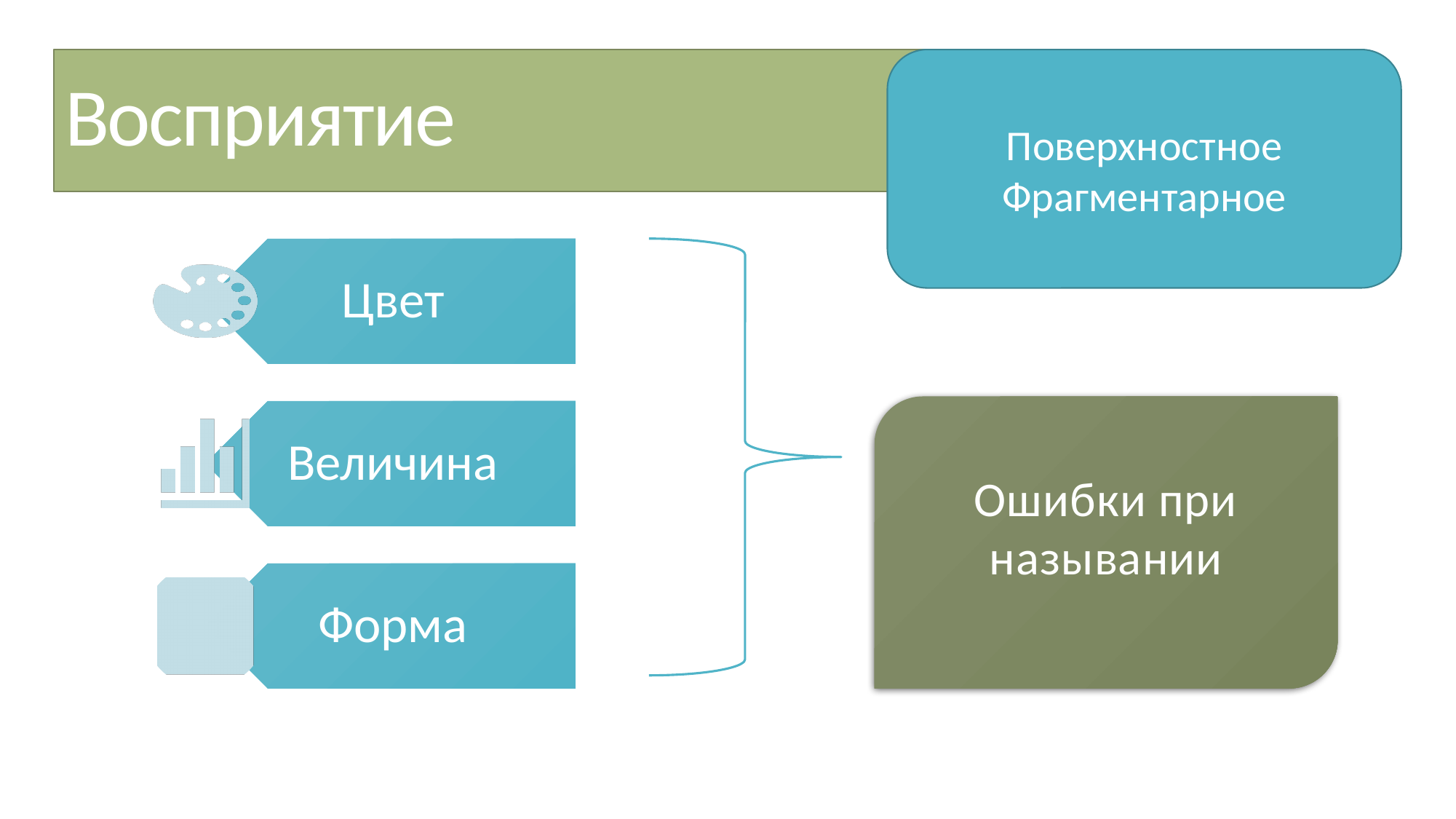

# Восприятие
Поверхностное
Фрагментарное
Цвет
Величина
Форма

Ошибки при назывании